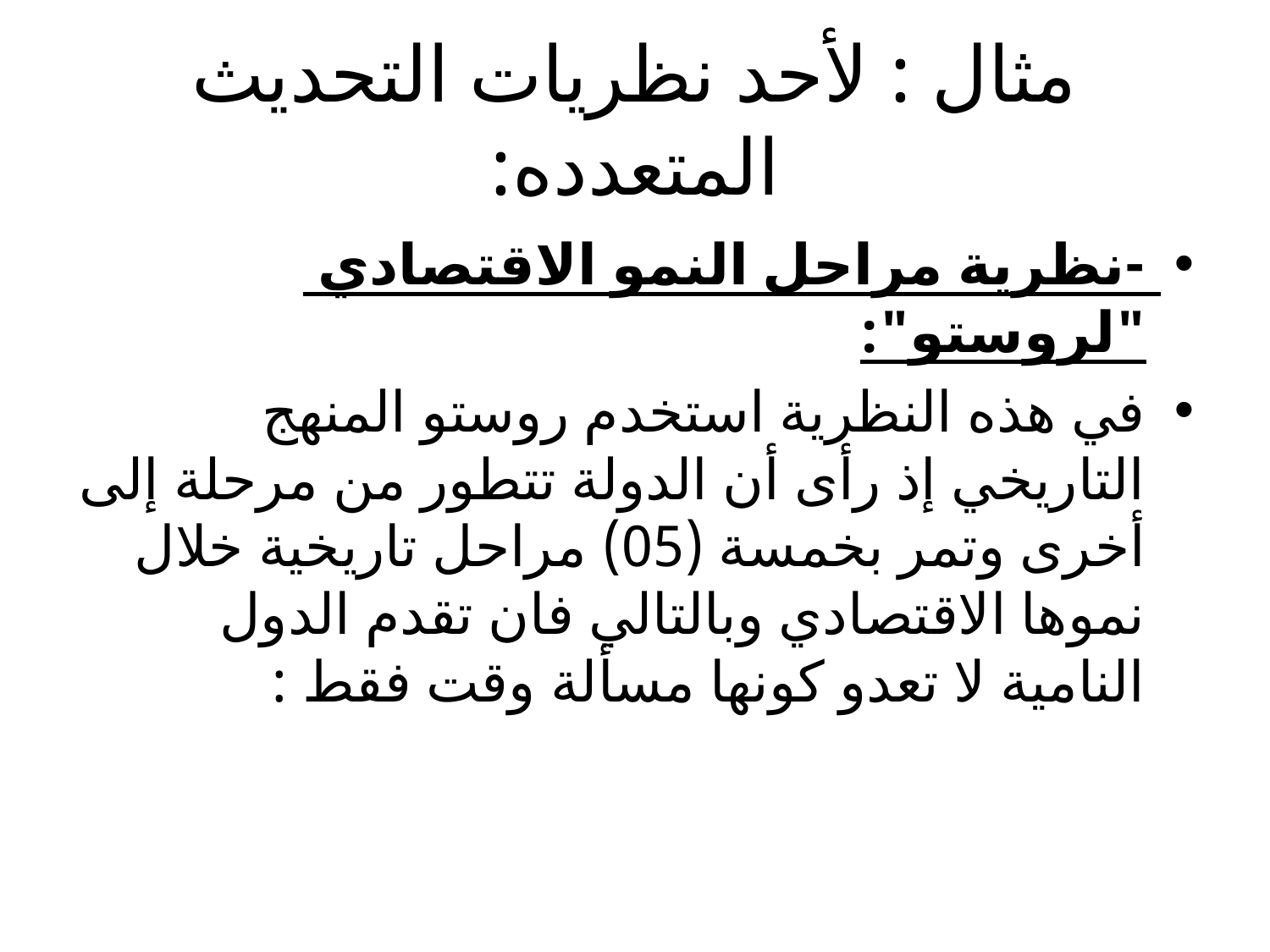

# مثال : لأحد نظريات التحديث المتعدده:
-نظرية مراحل النمو الاقتصادي  "لروستو":
في هذه النظرية استخدم روستو المنهج التاريخي إذ رأى أن الدولة تتطور من مرحلة إلى أخرى وتمر بخمسة (05) مراحل تاريخية خلال نموها الاقتصادي وبالتالي فان تقدم الدول النامية لا تعدو كونها مسألة وقت فقط :